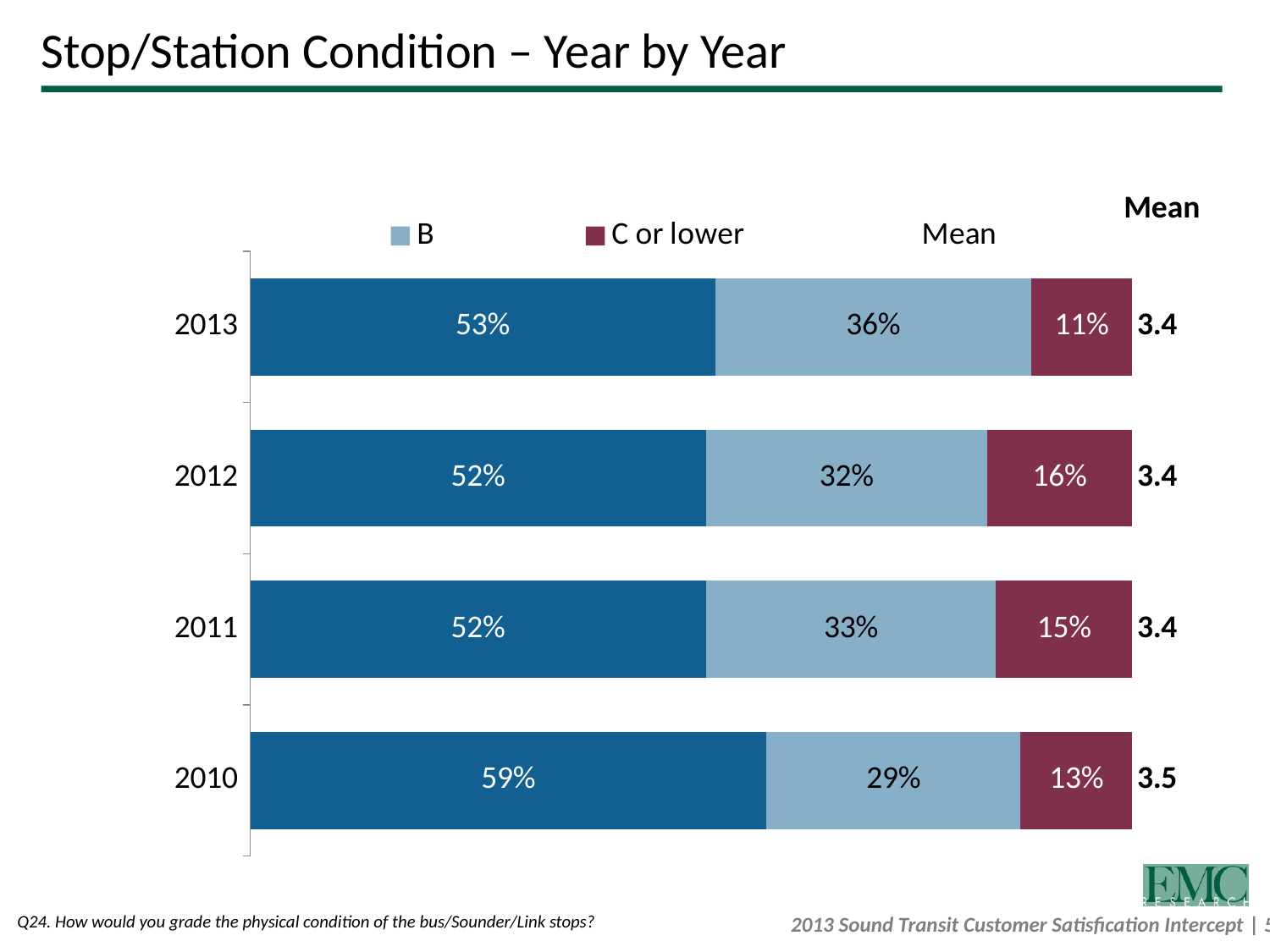

# Stop/Station Condition – Year by Year
Mean

### Chart

| Category | A | B | C or lower | Mean |
|---|---|---|---|---|
| 2013 | 0.5273887883692651 | 0.357812967433575 | 0.11479824419717254 | 3.405855604035779 |
| 2012 | 0.5168146705913893 | 0.3187199938500254 | 0.1644653355585837 | 3.3592090439355355 |
| 2011 | 0.5171404188882807 | 0.32819739043325746 | 0.15466218182877153 | 3.3605801806335025 |
| 2010 | 0.5852206248721071 | 0.2882476237599272 | 0.12653166613737038 | 3.4597361129757522 |
Q24. How would you grade the physical condition of the bus/Sounder/Link stops?